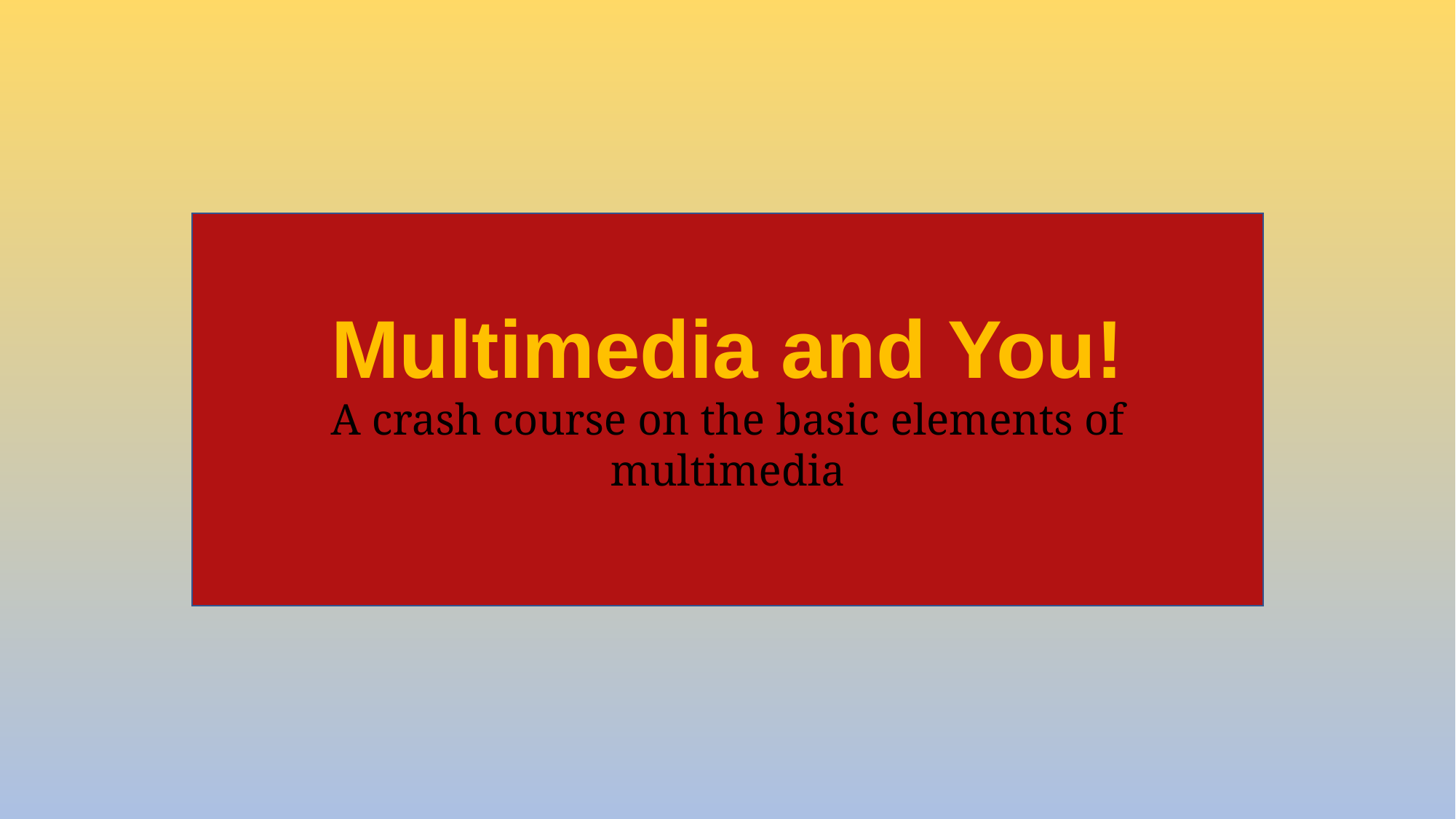

Multimedia and You!
A crash course on the basic elements of multimedia